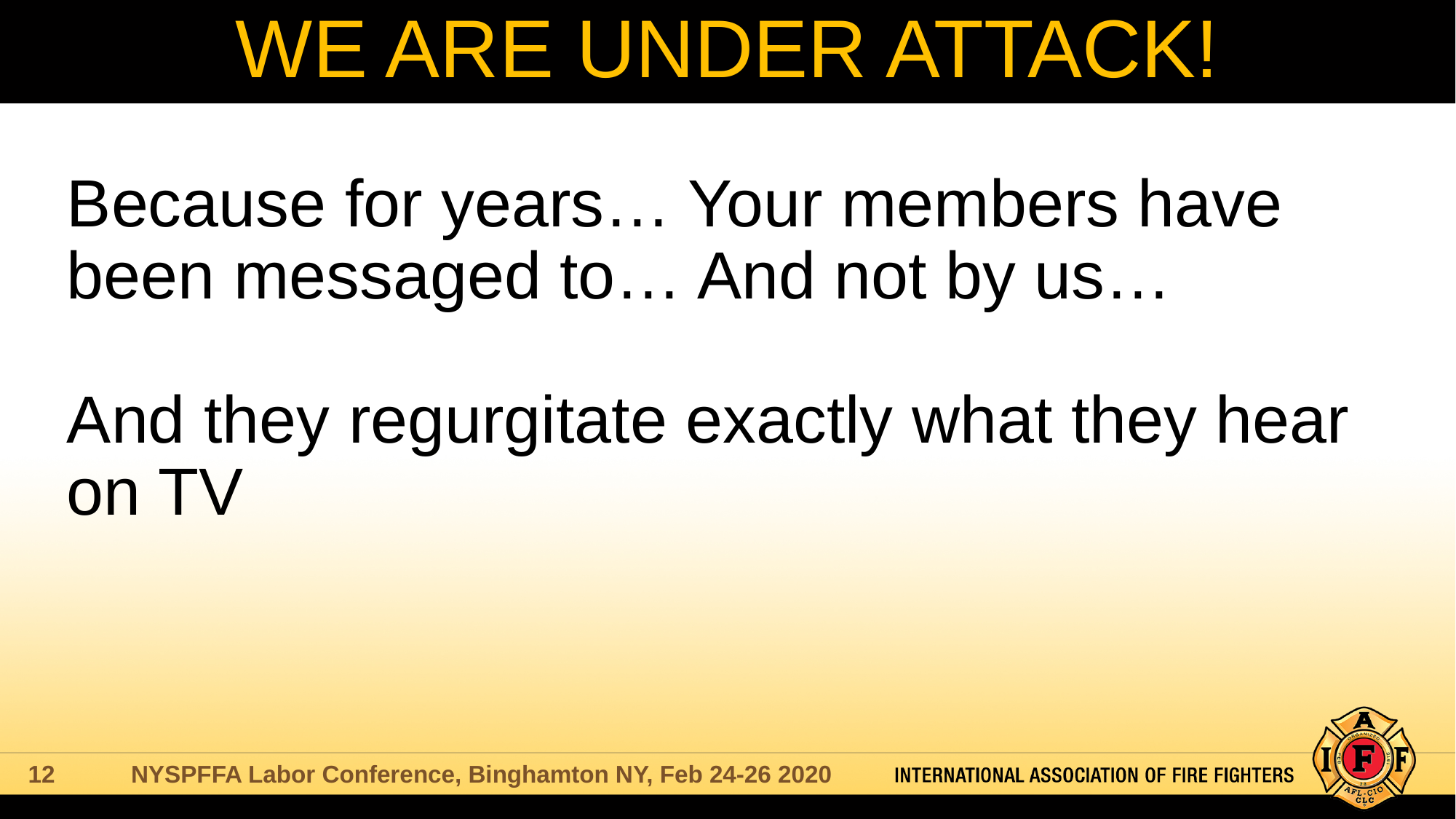

# WE ARE UNDER ATTACK!
Because for years… Your members have been messaged to… And not by us…
And they regurgitate exactly what they hear on TV
NYSPFFA Labor Conference, Binghamton NY, Feb 24-26 2020